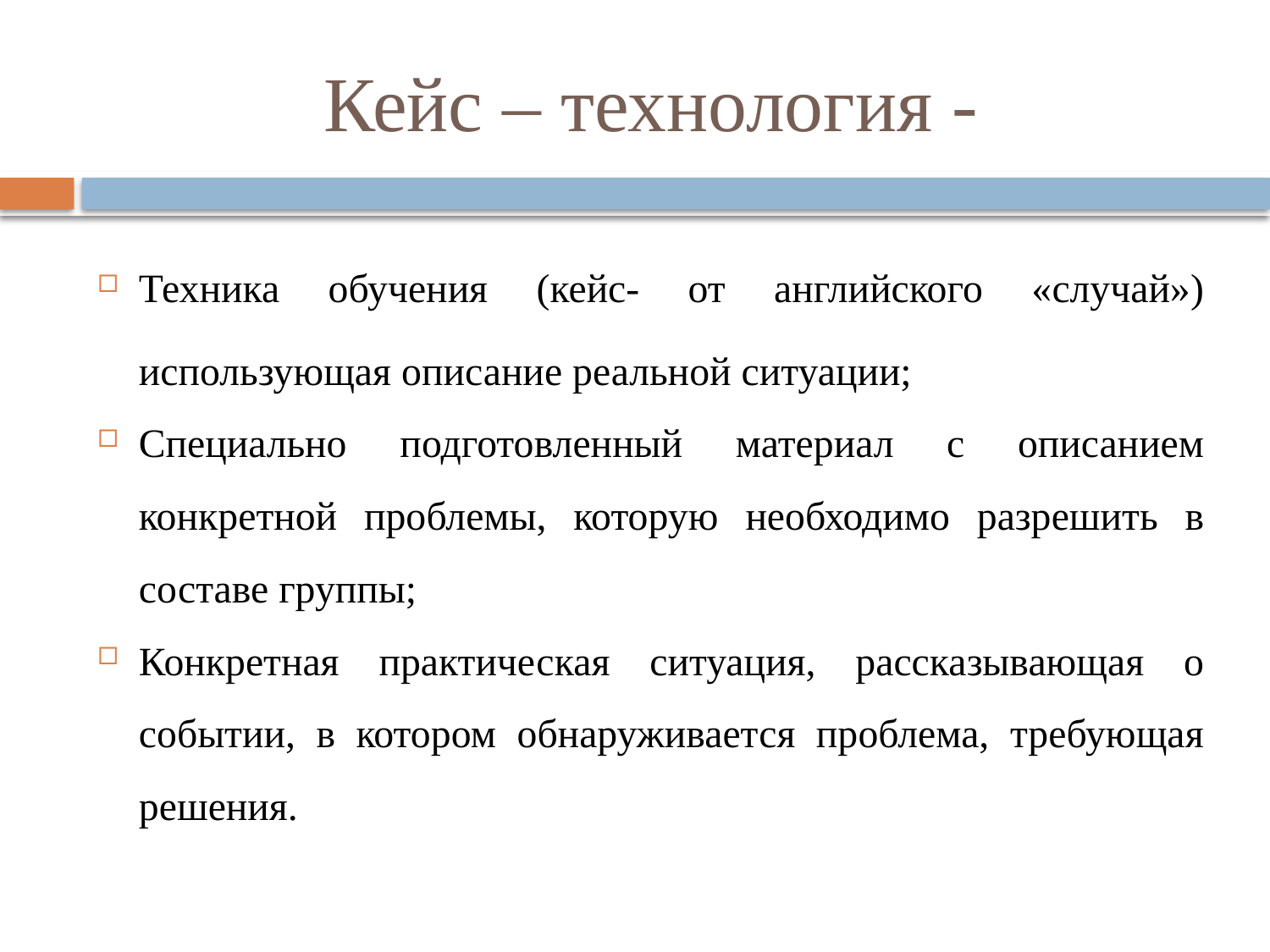

# Кейс – технология -
Техника обучения (кейс- от английского «случай») использующая описание реальной ситуации;
Специально подготовленный материал с описанием конкретной проблемы, которую необходимо разрешить в составе группы;
Конкретная практическая ситуация, рассказывающая о событии, в котором обнаруживается проблема, требующая решения.